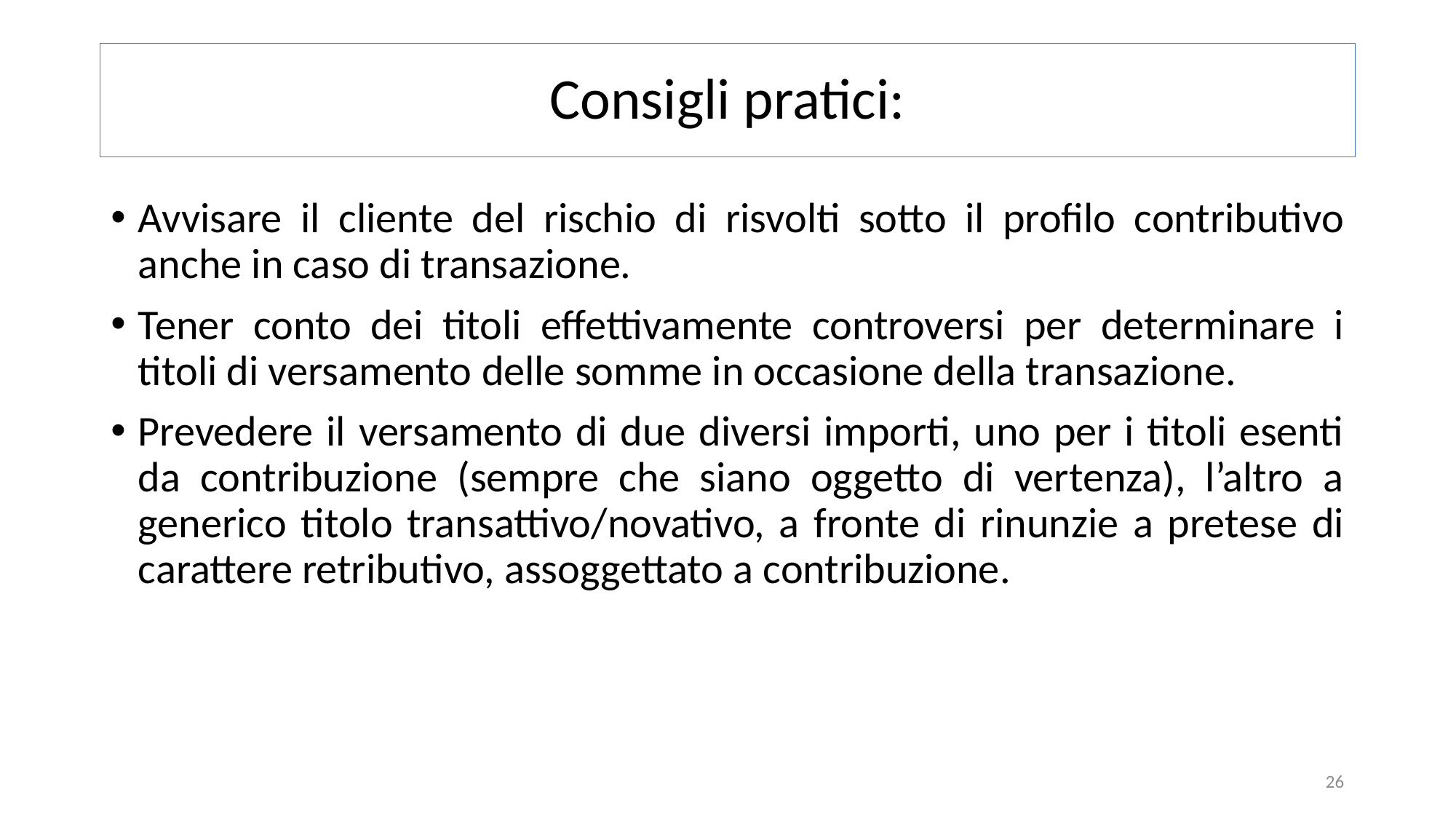

# Consigli pratici:
Avvisare il cliente del rischio di risvolti sotto il profilo contributivo anche in caso di transazione.
Tener conto dei titoli effettivamente controversi per determinare i titoli di versamento delle somme in occasione della transazione.
Prevedere il versamento di due diversi importi, uno per i titoli esenti da contribuzione (sempre che siano oggetto di vertenza), l’altro a generico titolo transattivo/novativo, a fronte di rinunzie a pretese di carattere retributivo, assoggettato a contribuzione.
26